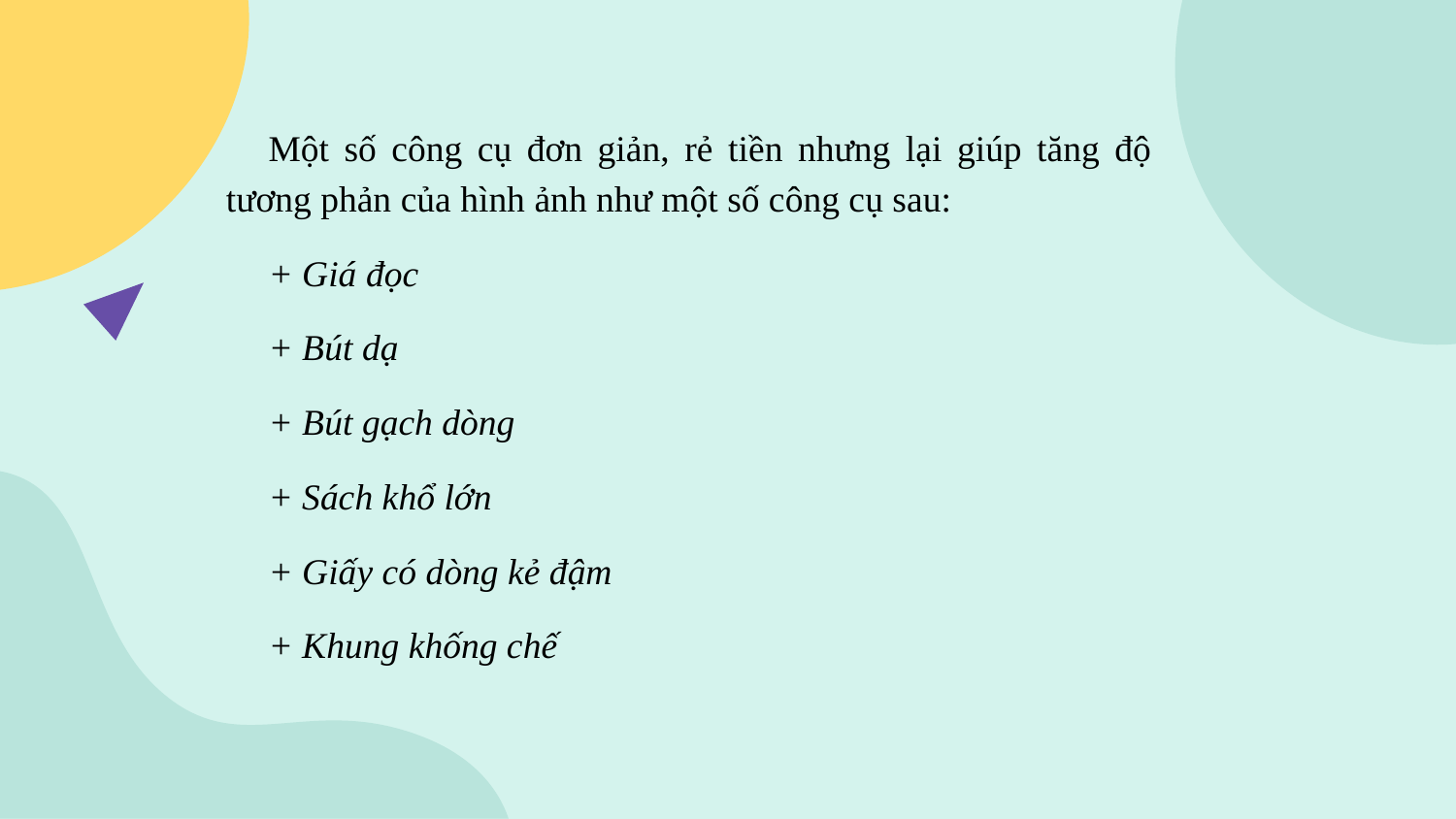

Một số công cụ đơn giản, rẻ tiền nhưng lại giúp tăng độ tương phản của hình ảnh như một số công cụ sau:
+ Giá đọc
+ Bút dạ
+ Bút gạch dòng
+ Sách khổ lớn
+ Giấy có dòng kẻ đậm
+ Khung khống chế